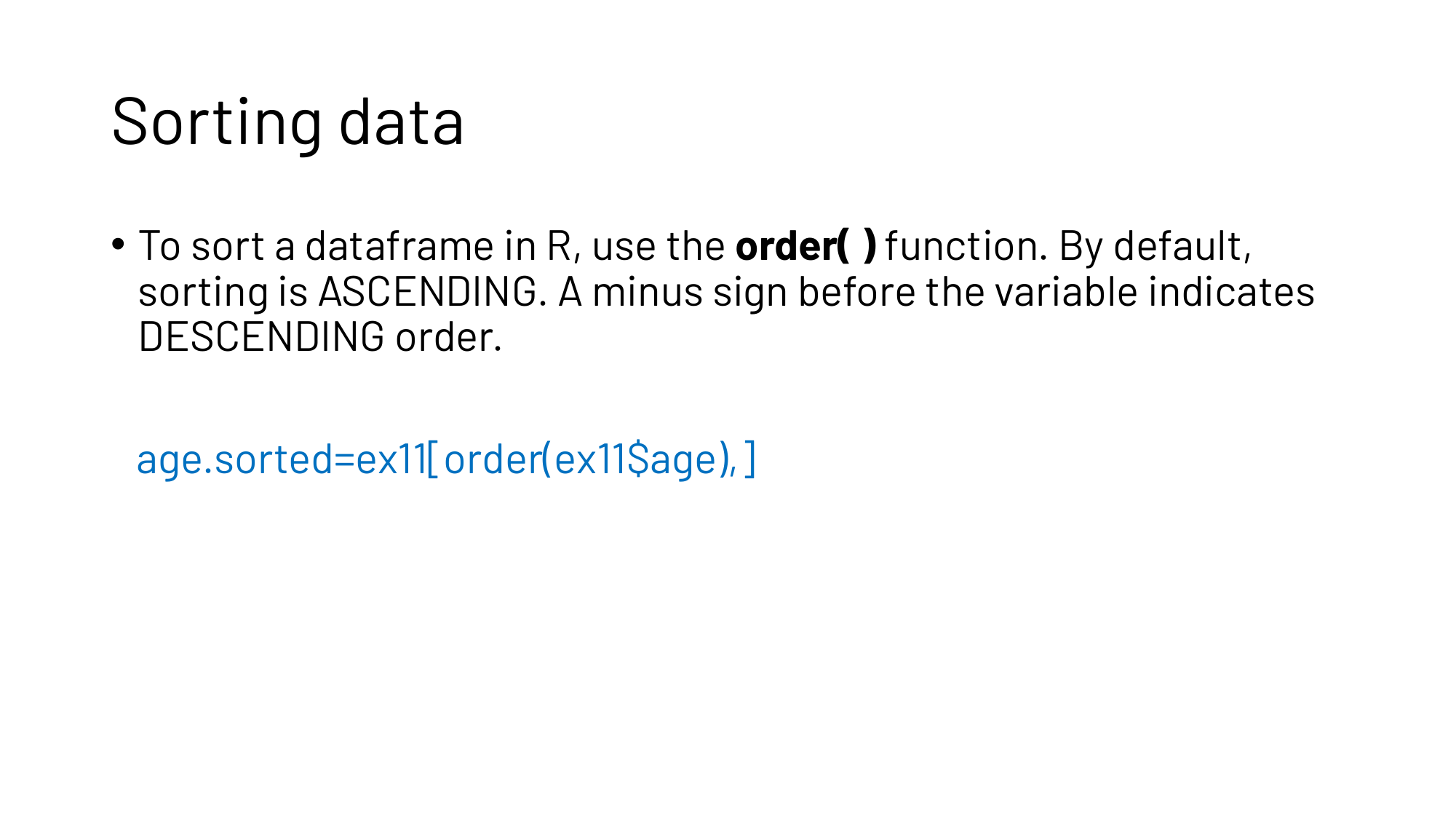

# Sorting data
To sort a dataframe in R, use the order( ) function. By default, sorting is ASCENDING. A minus sign before the variable indicates DESCENDING order.

   age.sorted=ex11[order(ex11$age),]